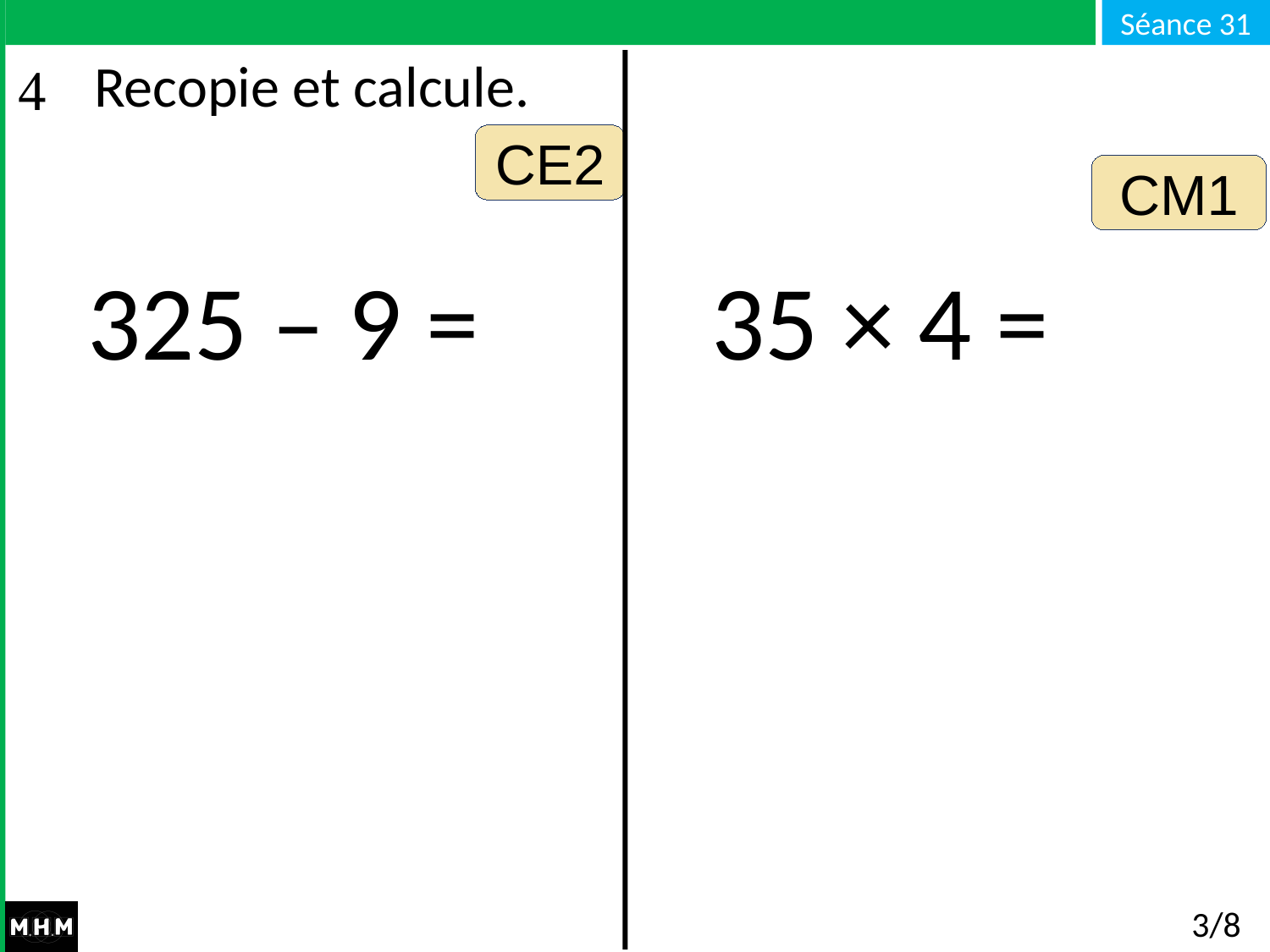

# Recopie et calcule.
CE2
CM1
325 – 9 =
35 × 4 =
3/8